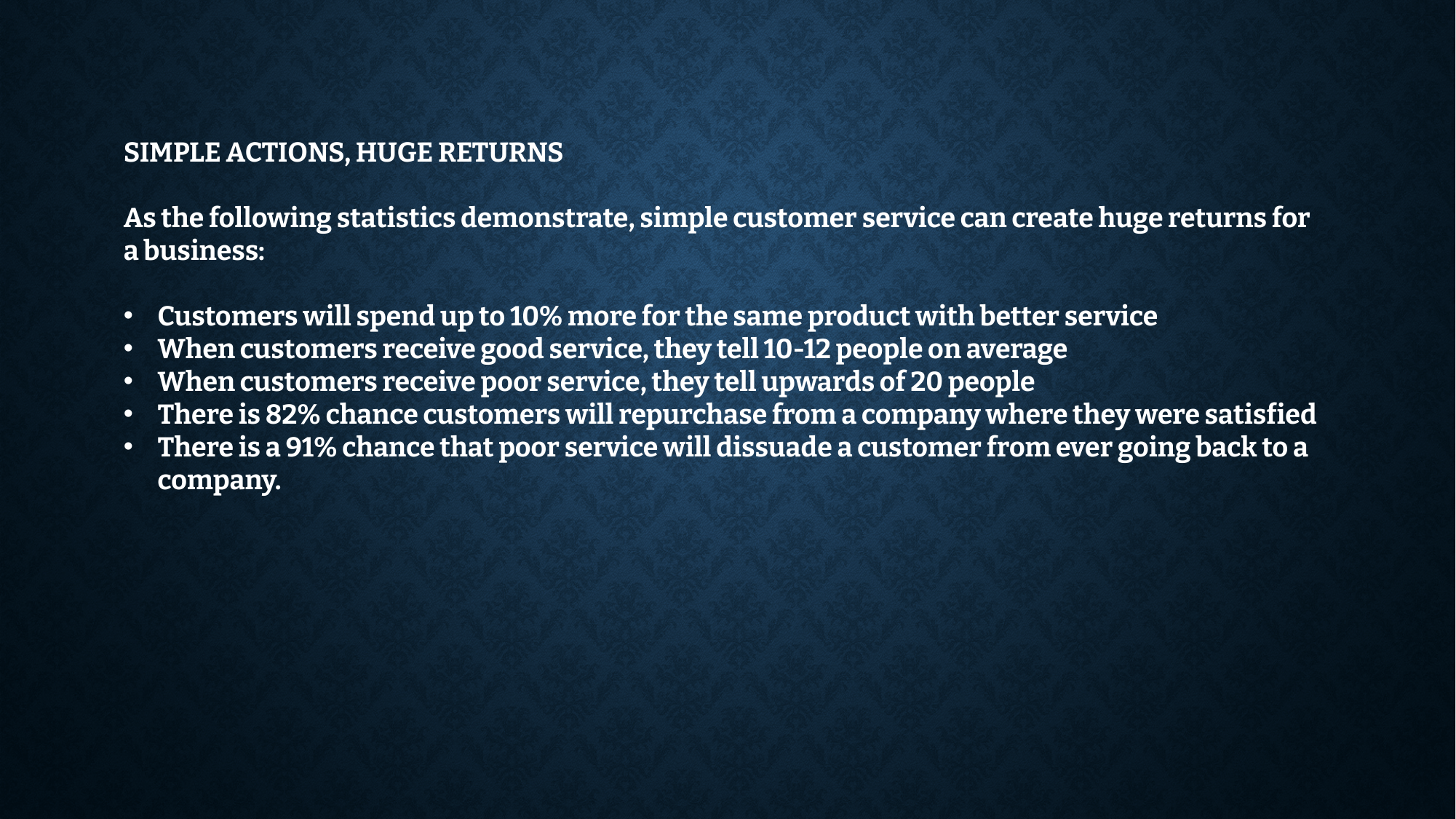

SIMPLE ACTIONS, HUGE RETURNS

As the following statistics demonstrate, simple customer service can create huge returns for a business:

Customers will spend up to 10% more for the same product with better service
When customers receive good service, they tell 10-12 people on average
When customers receive poor service, they tell upwards of 20 people
There is 82% chance customers will repurchase from a company where they were satisfied
There is a 91% chance that poor service will dissuade a customer from ever going back to a company.